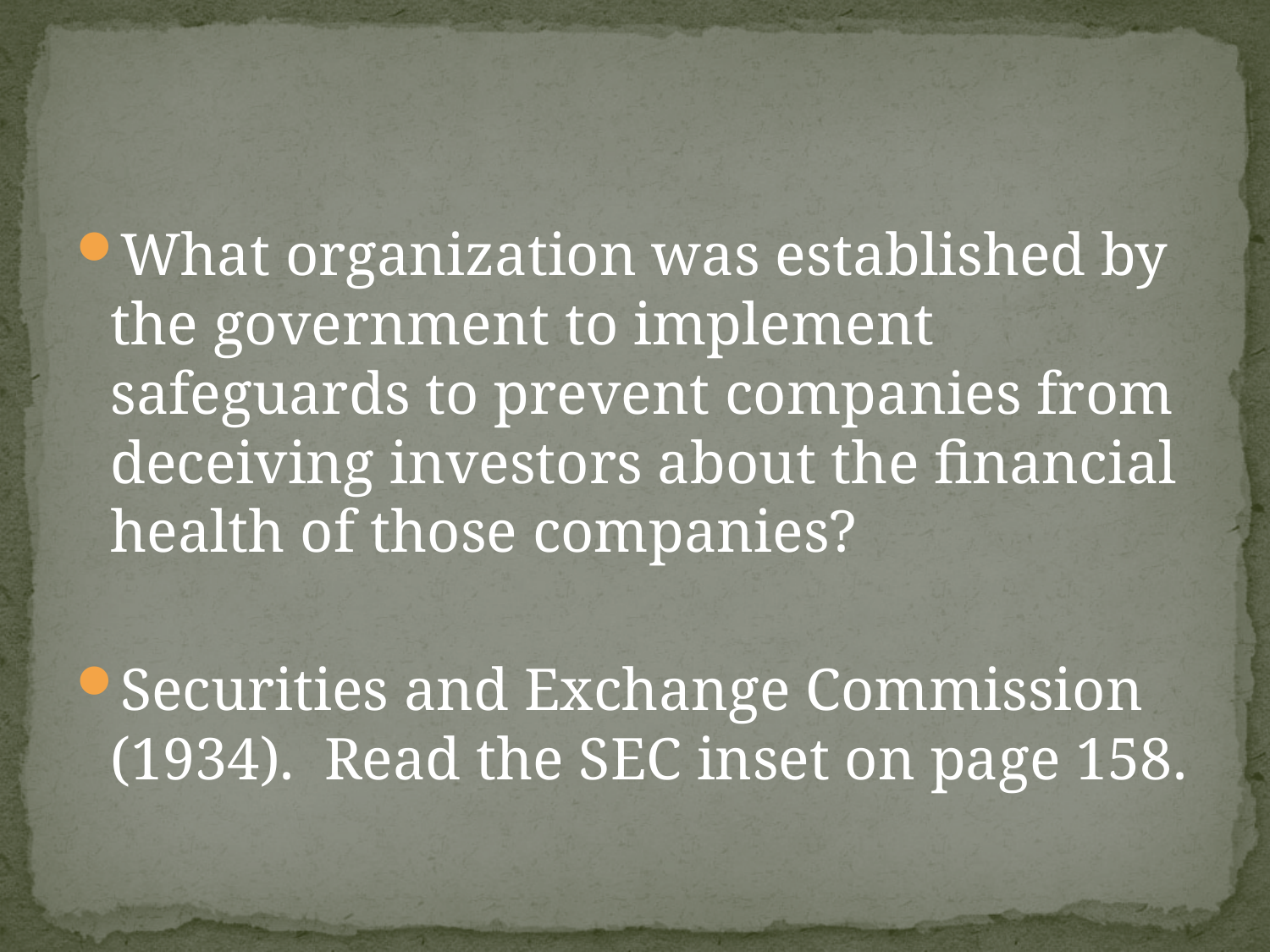

#
What organization was established by the government to implement safeguards to prevent companies from deceiving investors about the financial health of those companies?

Securities and Exchange Commission (1934).  Read the SEC inset on page 158.